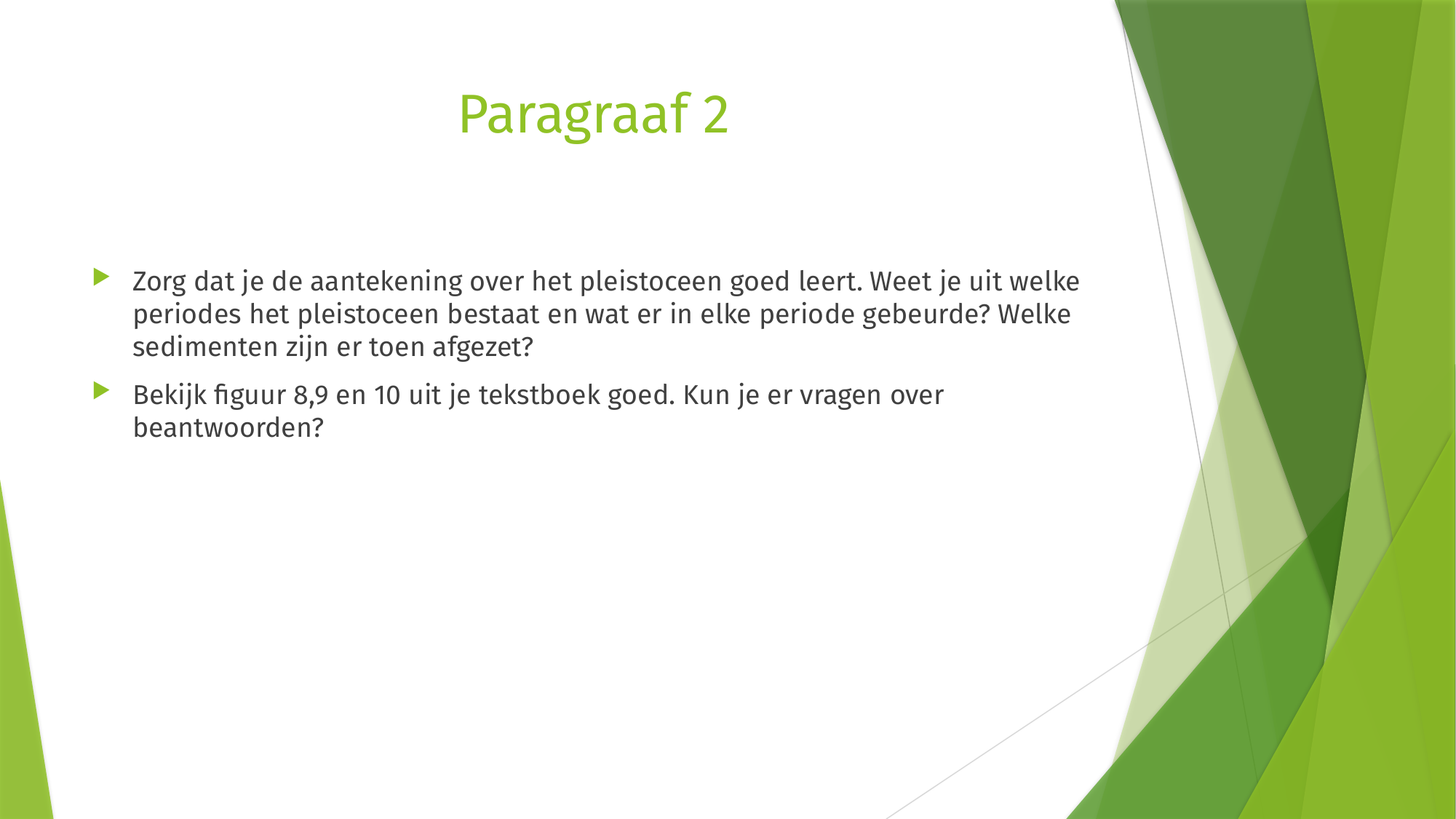

# Paragraaf 2
Zorg dat je de aantekening over het pleistoceen goed leert. Weet je uit welke periodes het pleistoceen bestaat en wat er in elke periode gebeurde? Welke sedimenten zijn er toen afgezet?
Bekijk figuur 8,9 en 10 uit je tekstboek goed. Kun je er vragen over beantwoorden?